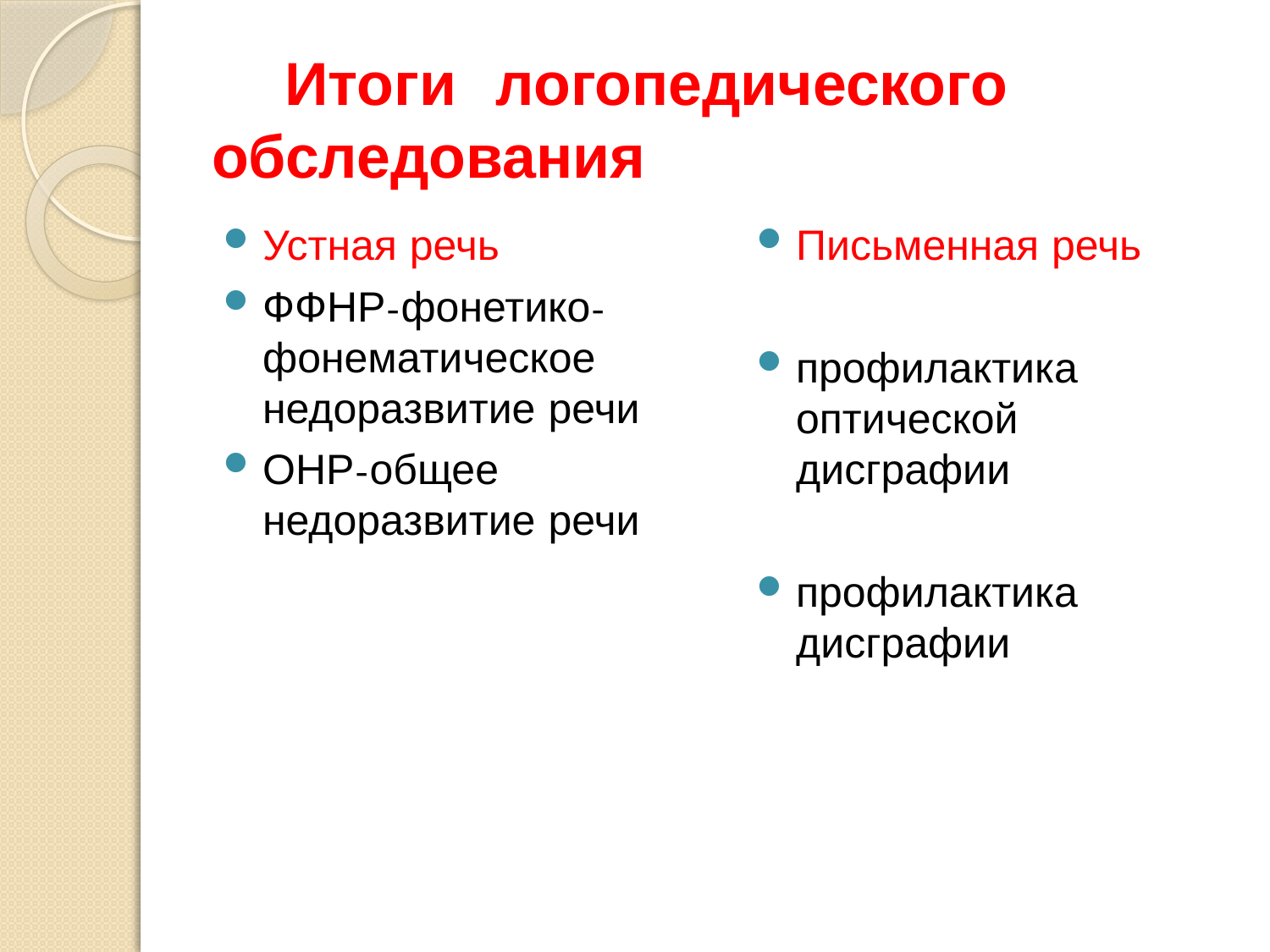

# Итоги  логопедического  обследования
Устная речь
ФФНР-фонетико-фонематическое недоразвитие речи
ОНР-общее недоразвитие речи
Письменная речь

профилактика оптической дисграфии

профилактика дисграфии